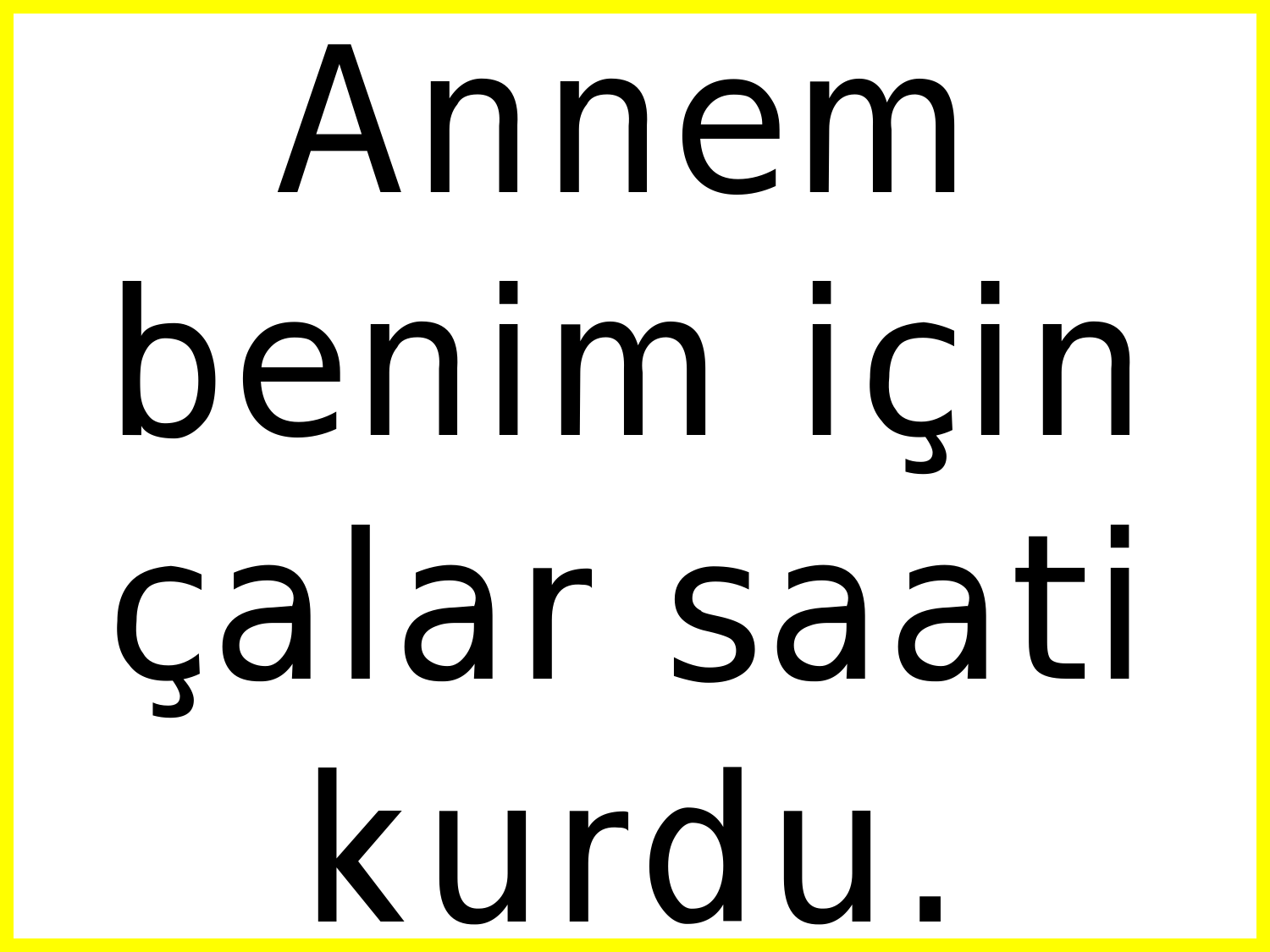

# Annem benim için çalar saati kurdu.